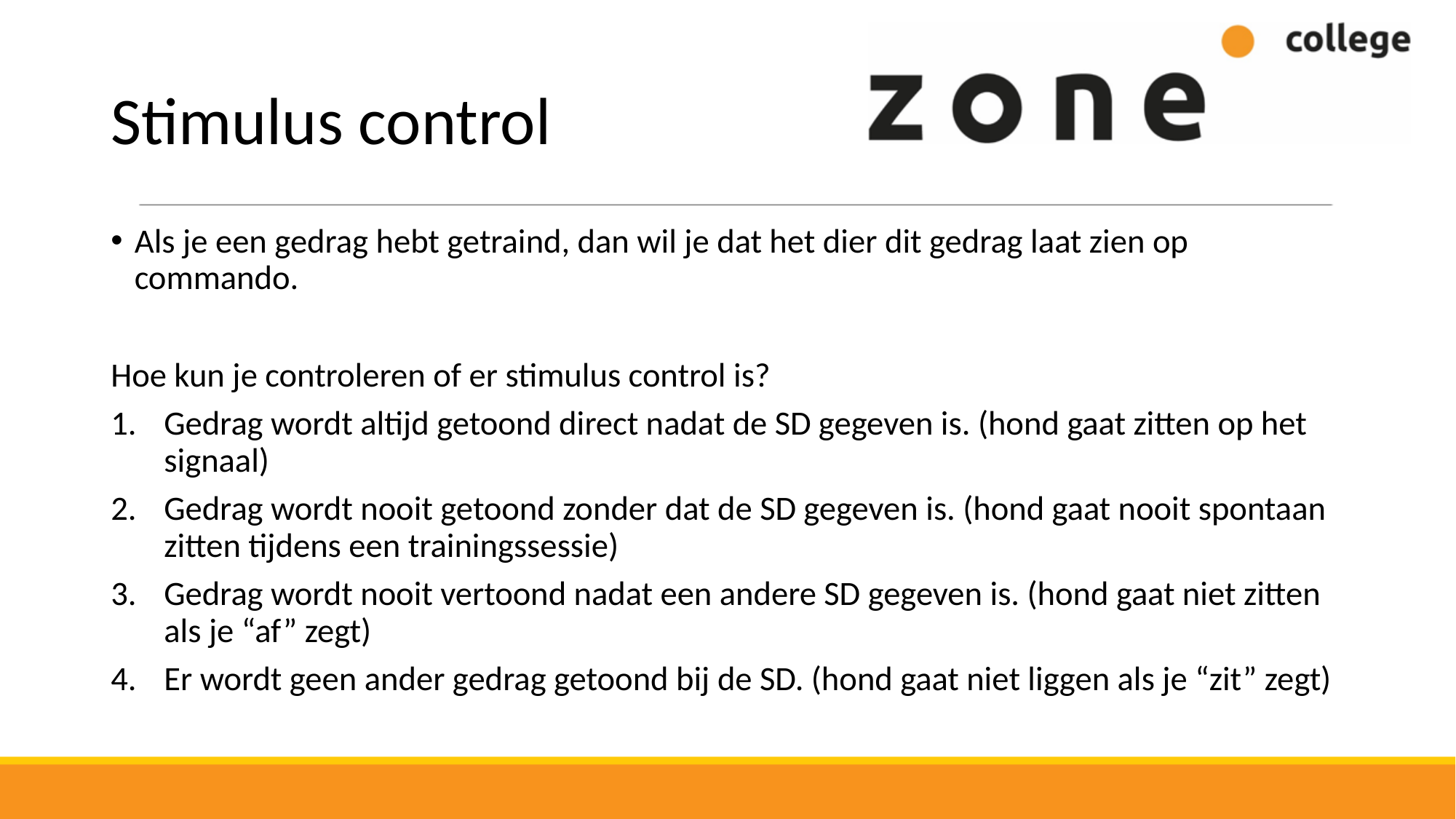

# Stimulus control
Als je een gedrag hebt getraind, dan wil je dat het dier dit gedrag laat zien op commando.

Hoe kun je controleren of er stimulus control is?
Gedrag wordt altijd getoond direct nadat de SD gegeven is. (hond gaat zitten op het signaal)
Gedrag wordt nooit getoond zonder dat de SD gegeven is. (hond gaat nooit spontaan zitten tijdens een trainingssessie)
Gedrag wordt nooit vertoond nadat een andere SD gegeven is. (hond gaat niet zitten als je “af” zegt)
Er wordt geen ander gedrag getoond bij de SD. (hond gaat niet liggen als je “zit” zegt)